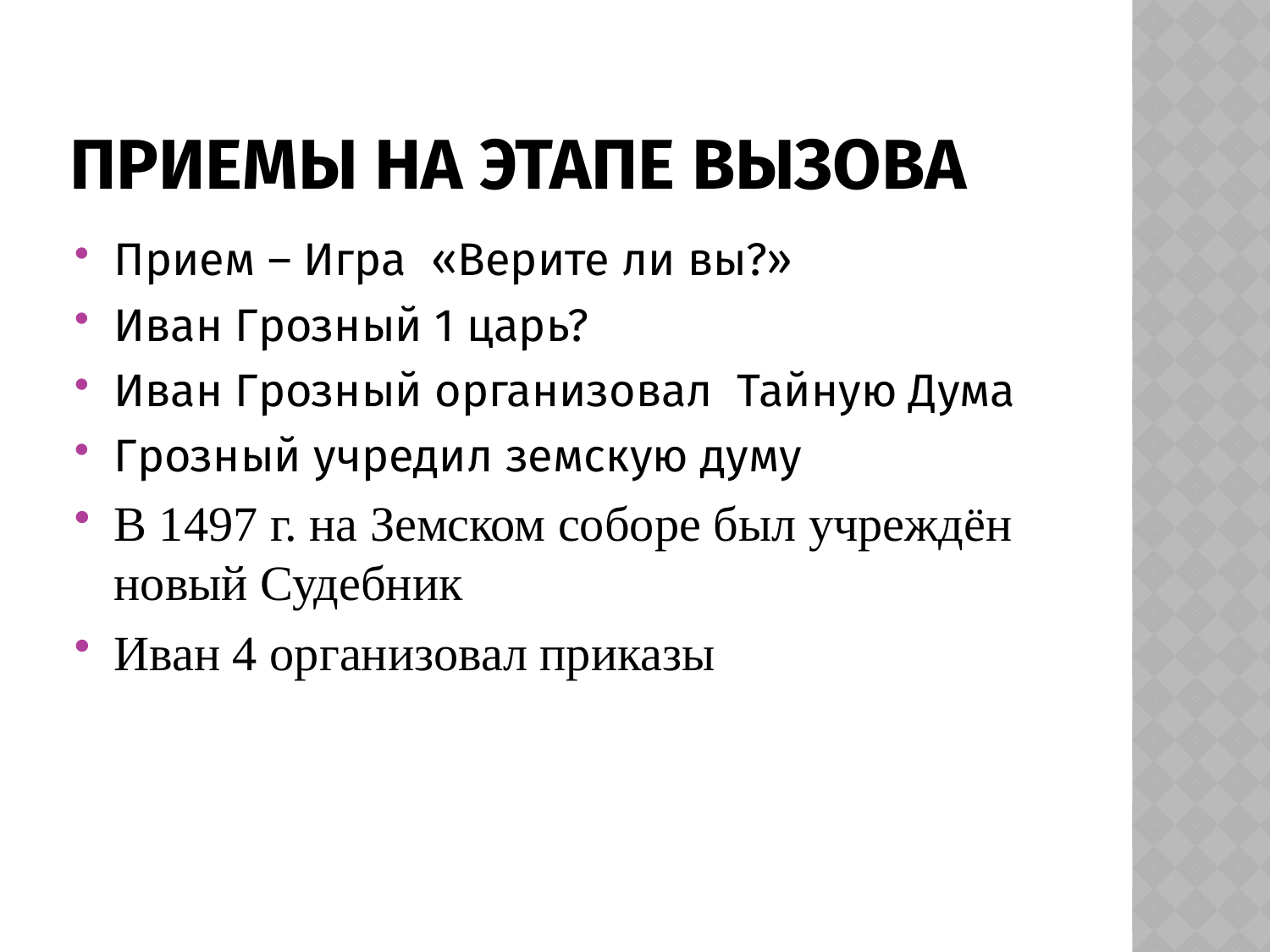

# Приемы на этапе вызова
Прием – Игра  «Верите ли вы?»
Иван Грозный 1 царь?
Иван Грозный организовал  Тайную Дума
Грозный учредил земскую думу
В 1497 г. на Земском соборе был учреждён новый Судебник
Иван 4 организовал приказы